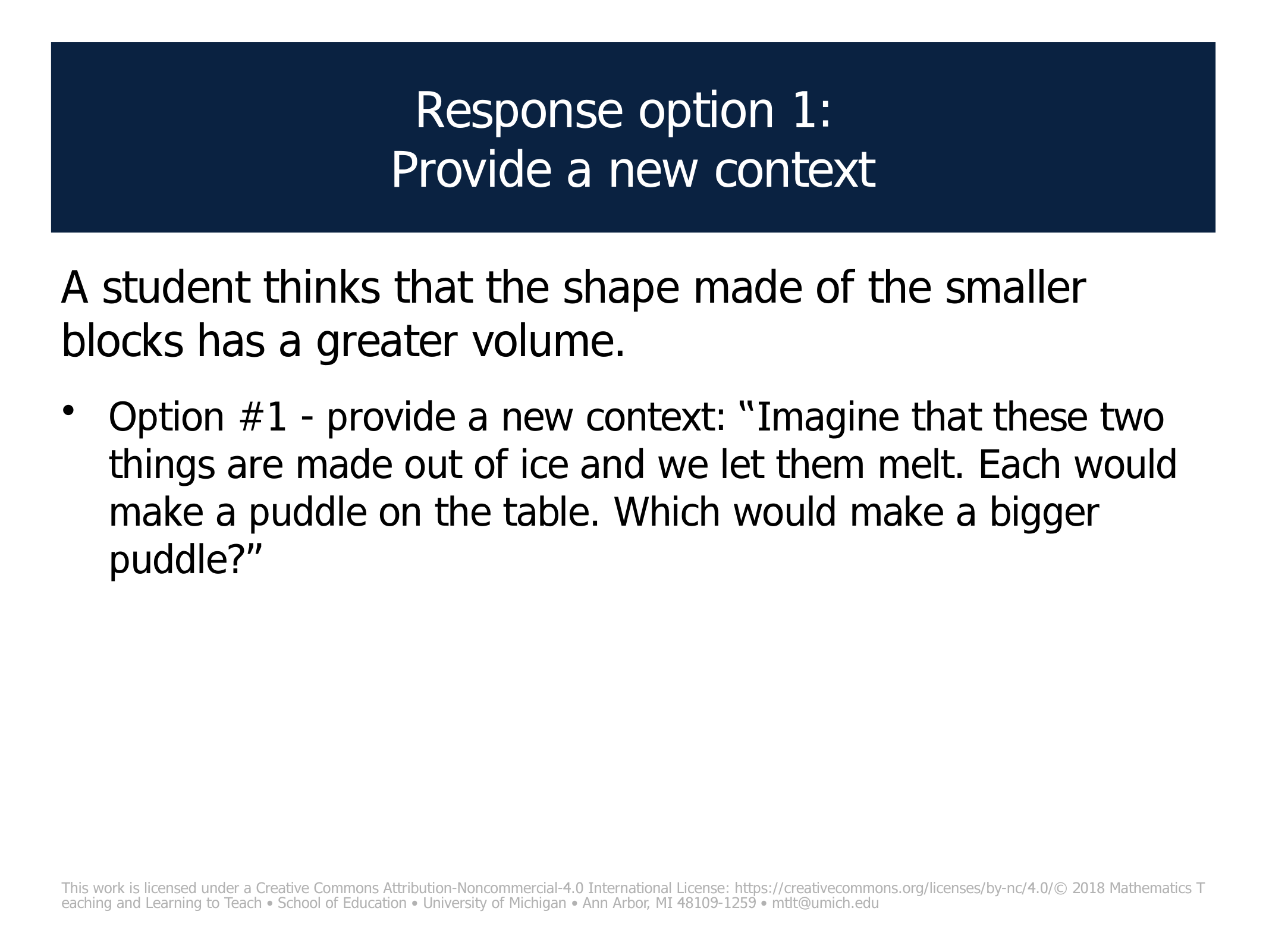

# Response option 1: Provide a new context
A student thinks that the shape made of the smaller blocks has a greater volume.
Option #1 - provide a new context: “Imagine that these two things are made out of ice and we let them melt. Each would make a puddle on the table. Which would make a bigger puddle?”

This work is licensed under a Creative Commons Attribution-Noncommercial-4.0 International License: https://creativecommons.org/licenses/by-nc/4.0/
© 2018 Mathematics Teaching and Learning to Teach • School of Education • University of Michigan • Ann Arbor, MI 48109-1259 • mtlt@umich.edu